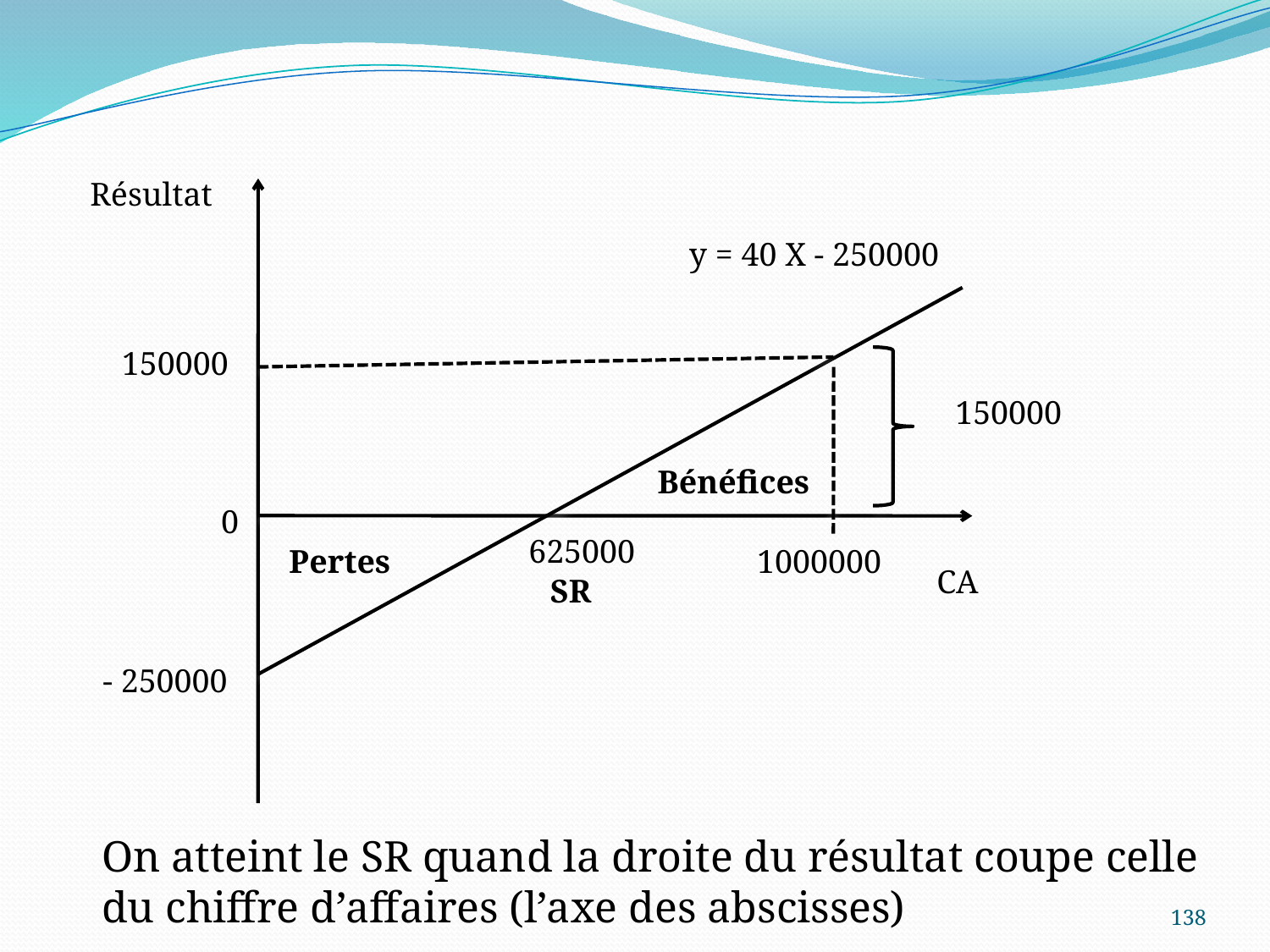

Résultat
y = 40 X - 250000
150000

150000
Bénéfices
0
625000
Pertes
1000000
CA
SR
- 250000
On atteint le SR quand la droite du résultat coupe celle du chiffre d’affaires (l’axe des abscisses)
138